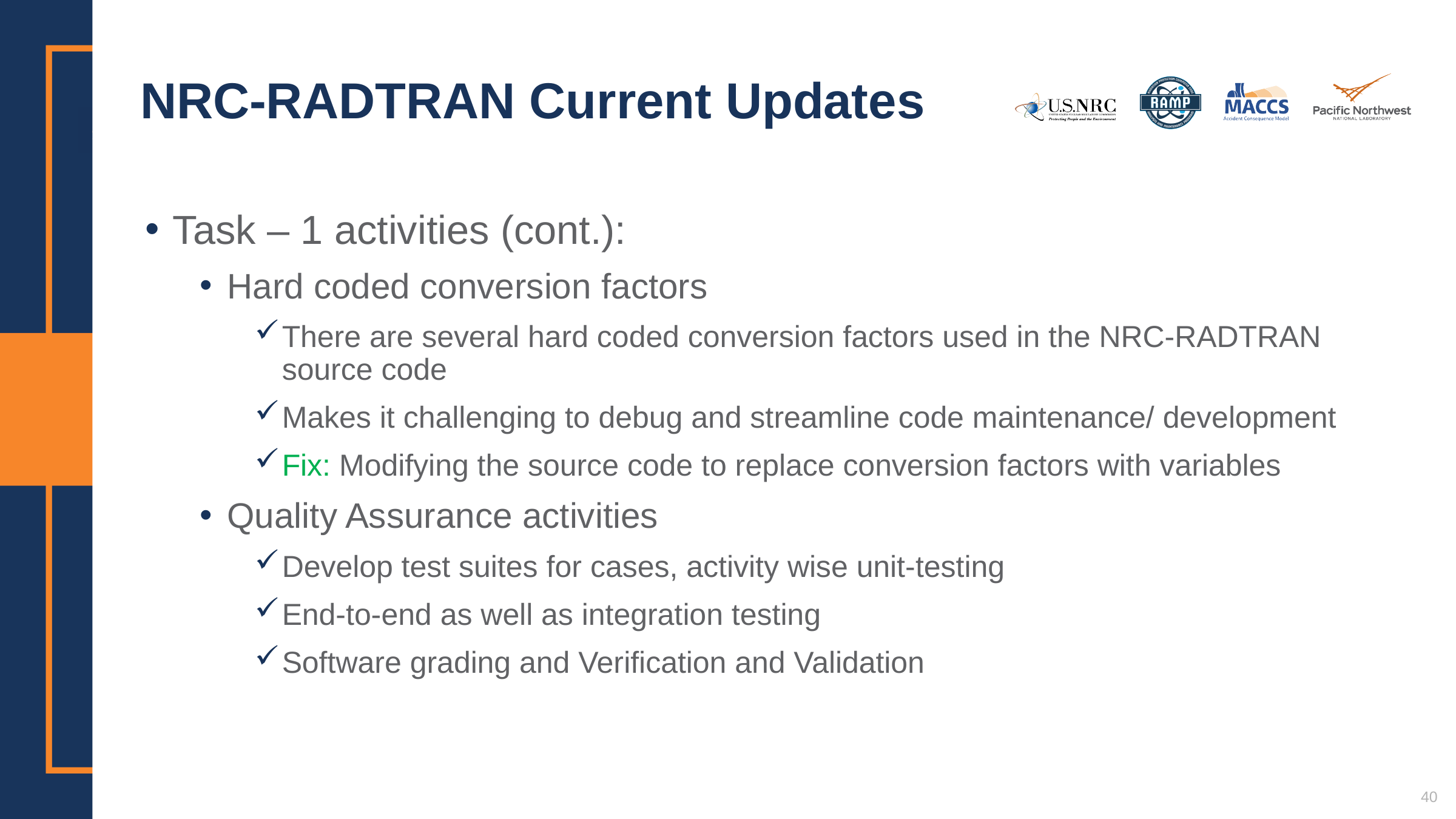

# NRC-RADTRAN Current Updates
Task – 1 activities (cont.):
Hard coded conversion factors
There are several hard coded conversion factors used in the NRC-RADTRAN source code
Makes it challenging to debug and streamline code maintenance/ development
Fix: Modifying the source code to replace conversion factors with variables
Quality Assurance activities
Develop test suites for cases, activity wise unit-testing
End-to-end as well as integration testing
Software grading and Verification and Validation

40